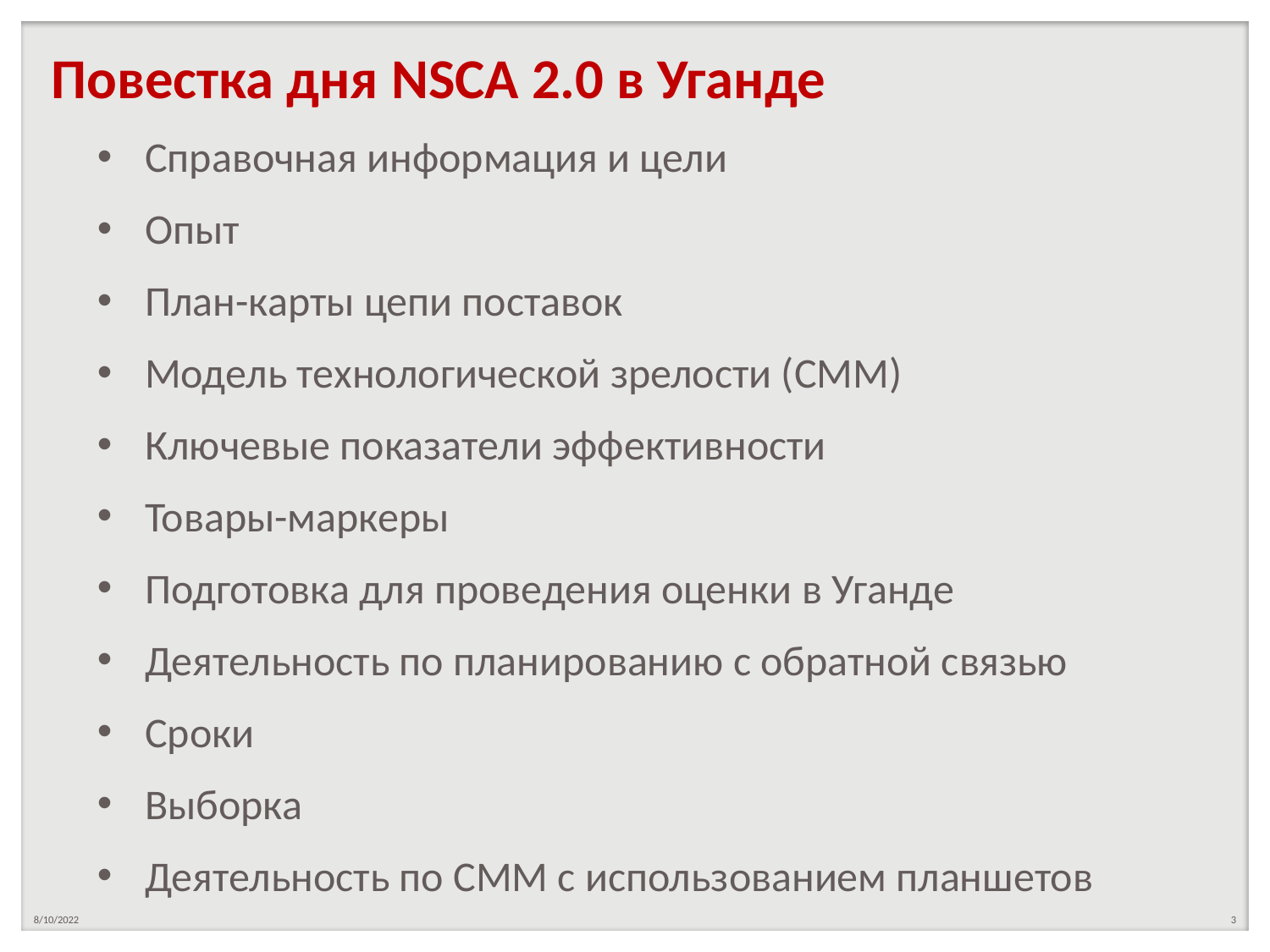

Повестка дня NSCA 2.0 в Уганде
Справочная информация и цели
Опыт
План-карты цепи поставок
Модель технологической зрелости (CMM)
Ключевые показатели эффективности
Товары-маркеры
Подготовка для проведения оценки в Уганде
Деятельность по планированию с обратной связью
Сроки
Выборка
Деятельность по CMM с использованием планшетов

8/10/2022
3